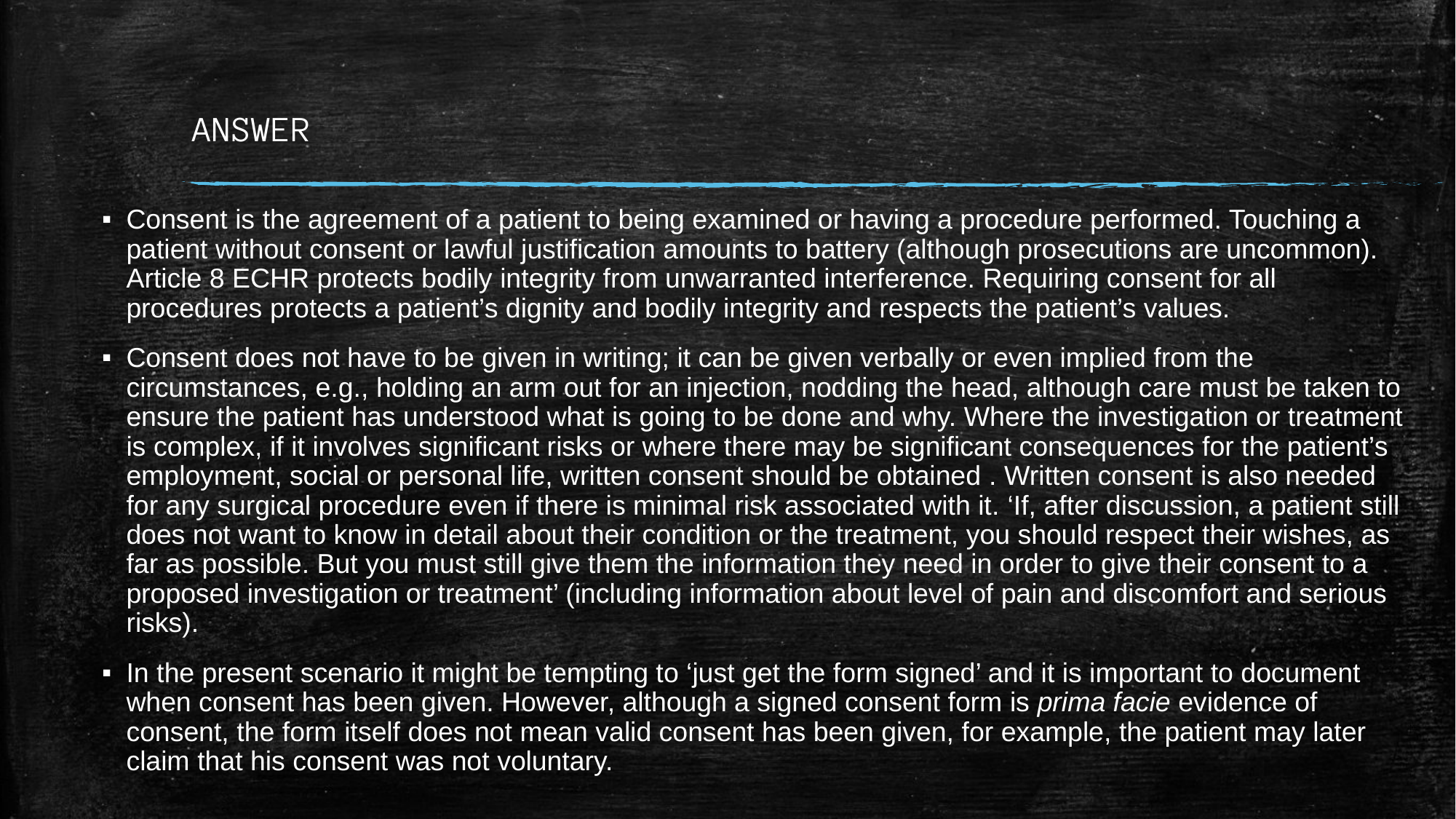

# ANSWER
Consent is the agreement of a patient to being examined or having a procedure performed. Touching a patient without consent or lawful justification amounts to battery (although prosecutions are uncommon). Article 8 ECHR protects bodily integrity from unwarranted interference. Requiring consent for all procedures protects a patient’s dignity and bodily integrity and respects the patient’s values.
Consent does not have to be given in writing; it can be given verbally or even implied from the circumstances, e.g., holding an arm out for an injection, nodding the head, although care must be taken to ensure the patient has understood what is going to be done and why. Where the investigation or treatment is complex, if it involves significant risks or where there may be significant consequences for the patient’s employment, social or personal life, written consent should be obtained . Written consent is also needed for any surgical procedure even if there is minimal risk associated with it. ‘If, after discussion, a patient still does not want to know in detail about their condition or the treatment, you should respect their wishes, as far as possible. But you must still give them the information they need in order to give their consent to a proposed investigation or treatment’ (including information about level of pain and discomfort and serious risks).
In the present scenario it might be tempting to ‘just get the form signed’ and it is important to document when consent has been given. However, although a signed consent form is prima facie evidence of consent, the form itself does not mean valid consent has been given, for example, the patient may later claim that his consent was not voluntary.